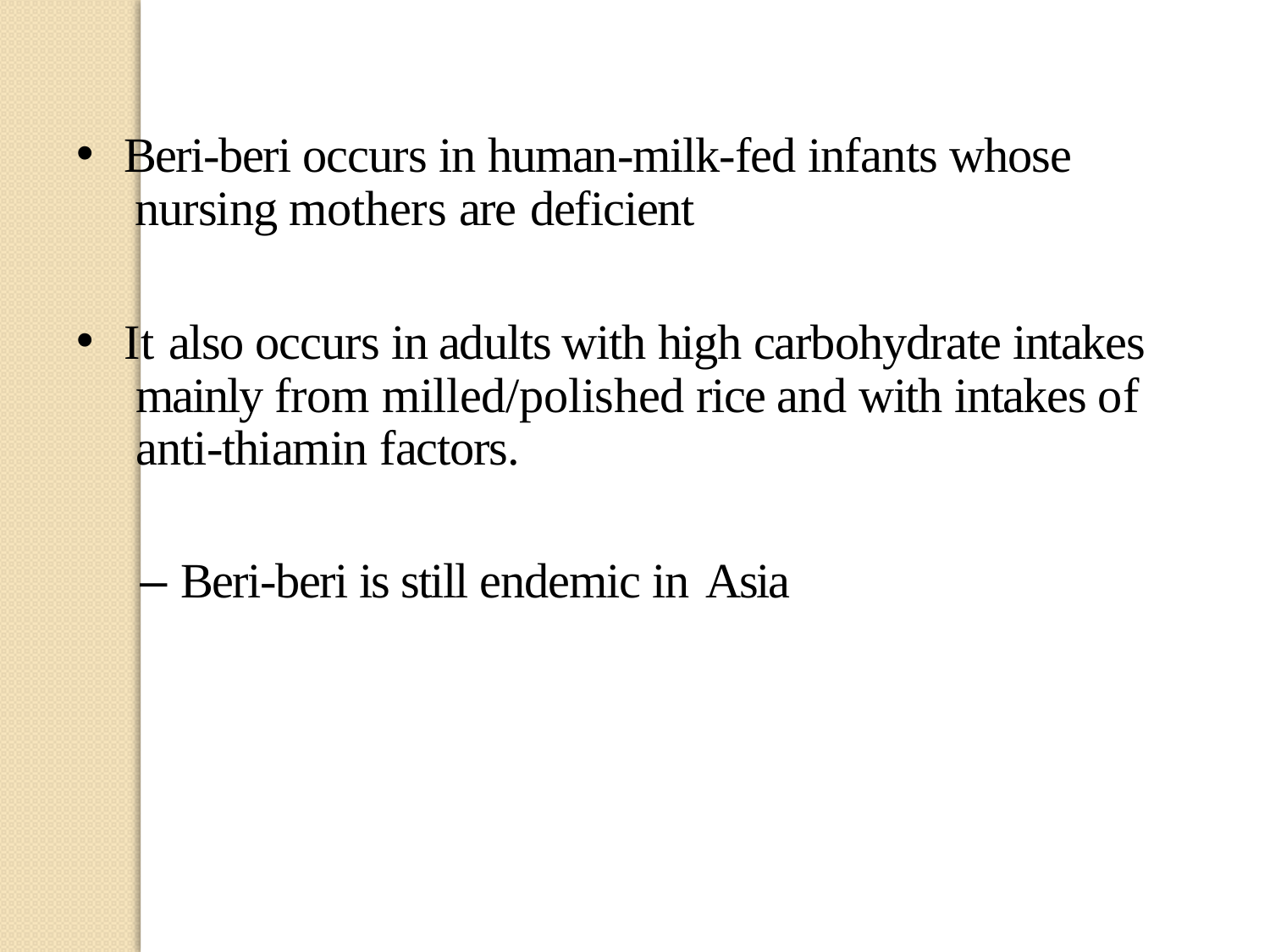

Beri-beri occurs in human-milk-fed infants whose  nursing mothers are deficient

It also occurs in adults with high carbohydrate intakes  mainly from milled/polished rice and with intakes of  anti-thiamin factors.

– Beri-beri is still endemic in Asia